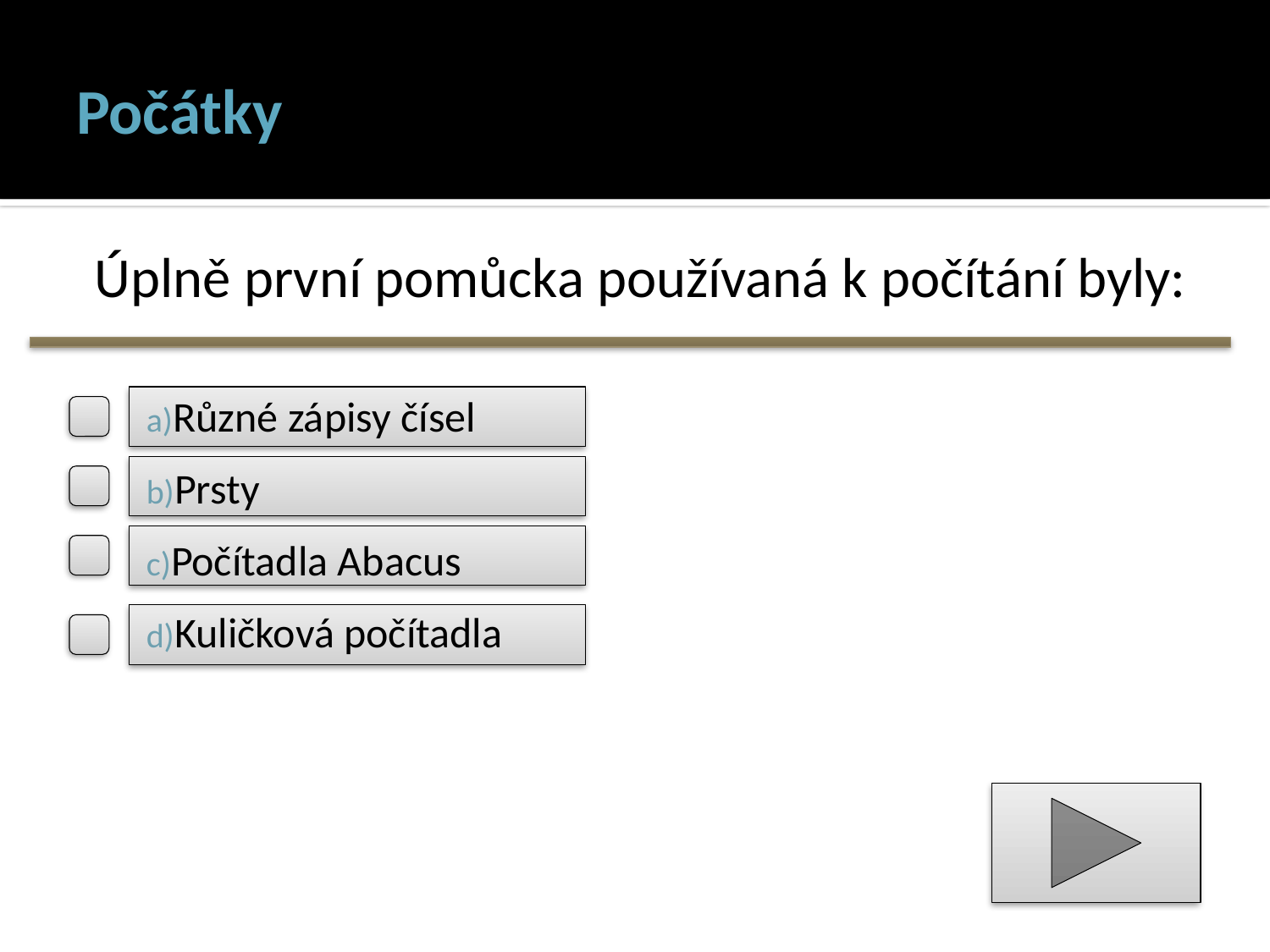

# Počátky
Úplně první pomůcka používaná k počítání byly:

Různé zápisy čísel
Prsty
Počítadla Abacus
Kuličková počítadla